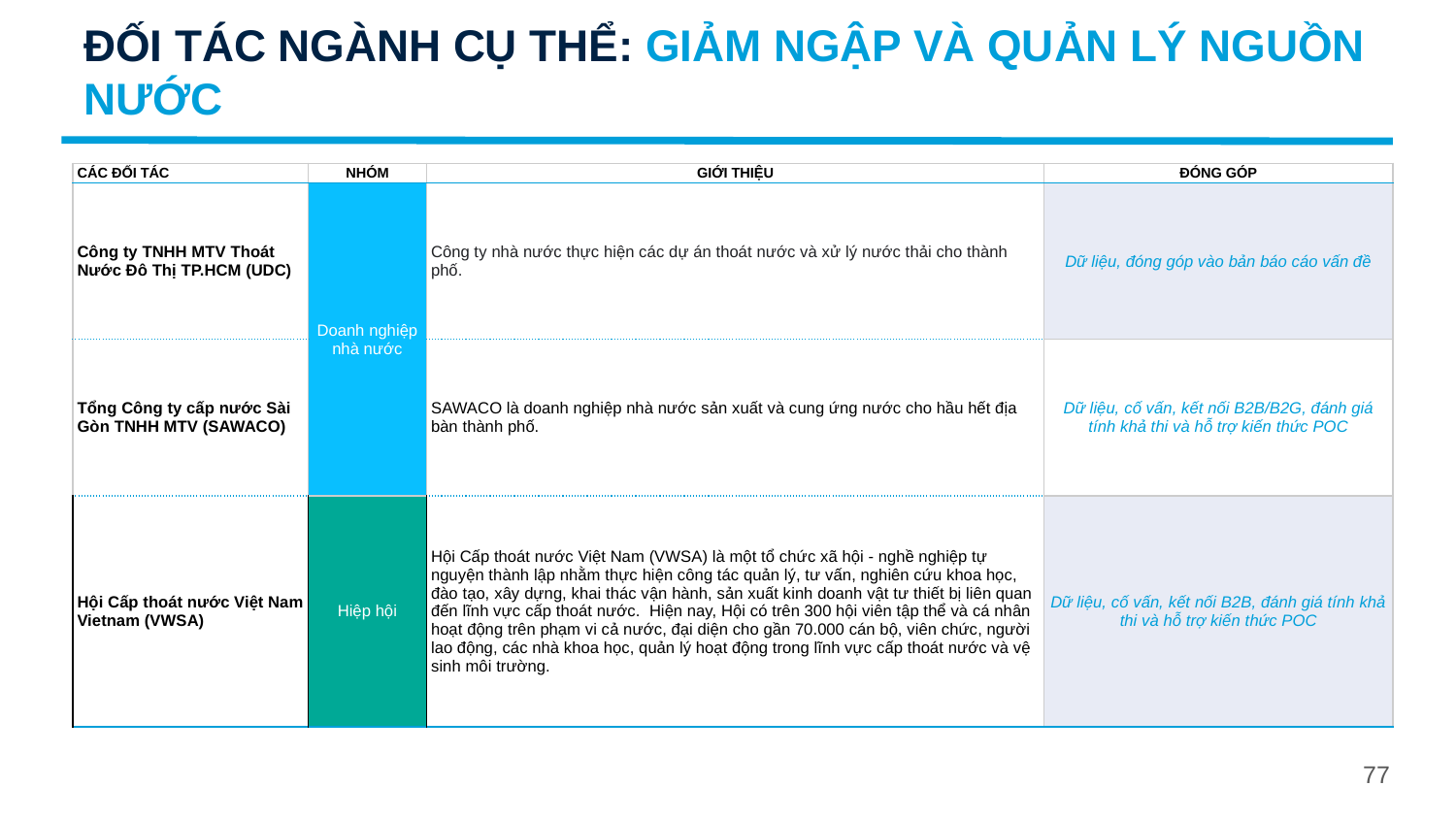

ĐỐI TÁC NGÀNH CỤ THỂ: GIẢM NGẬP VÀ QUẢN LÝ NGUỒN NƯỚC
| CÁC ĐỐI TÁC | NHÓM | GIỚI THIỆU | ĐÓNG GÓP |
| --- | --- | --- | --- |
| Công ty TNHH MTV Thoát Nước Đô Thị TP.HCM (UDC) | Doanh nghiệp nhà nước | Công ty nhà nước thực hiện các dự án thoát nước và xử lý nước thải cho thành phố. | Dữ liệu, đóng góp vào bản báo cáo vấn đề |
| Tổng Công ty cấp nước Sài Gòn TNHH MTV (SAWACO) |  | SAWACO là doanh nghiệp nhà nước sản xuất và cung ứng nước cho hầu hết địa bàn thành phố. | Dữ liệu, cố vấn, kết nối B2B/B2G, đánh giá tính khả thi và hỗ trợ kiến ​​thức POC |
| Hội Cấp thoát nước Việt Nam Vietnam (VWSA) | Hiệp hội | Hội Cấp thoát nước Việt Nam (VWSA) là một tổ chức xã hội - nghề nghiệp tự nguyện thành lập nhằm thực hiện công tác quản lý, tư vấn, nghiên cứu khoa học, đào tạo, xây dựng, khai thác vận hành, sản xuất kinh doanh vật tư thiết bị liên quan đến lĩnh vực cấp thoát nước. Hiện nay, Hội có trên 300 hội viên tập thể và cá nhân hoạt động trên phạm vi cả nước, đại diện cho gần 70.000 cán bộ, viên chức, người lao động, các nhà khoa học, quản lý hoạt động trong lĩnh vực cấp thoát nước và vệ sinh môi trường. | Dữ liệu, cố vấn, kết nối B2B, đánh giá tính khả thi và hỗ trợ kiến ​​thức POC |
77